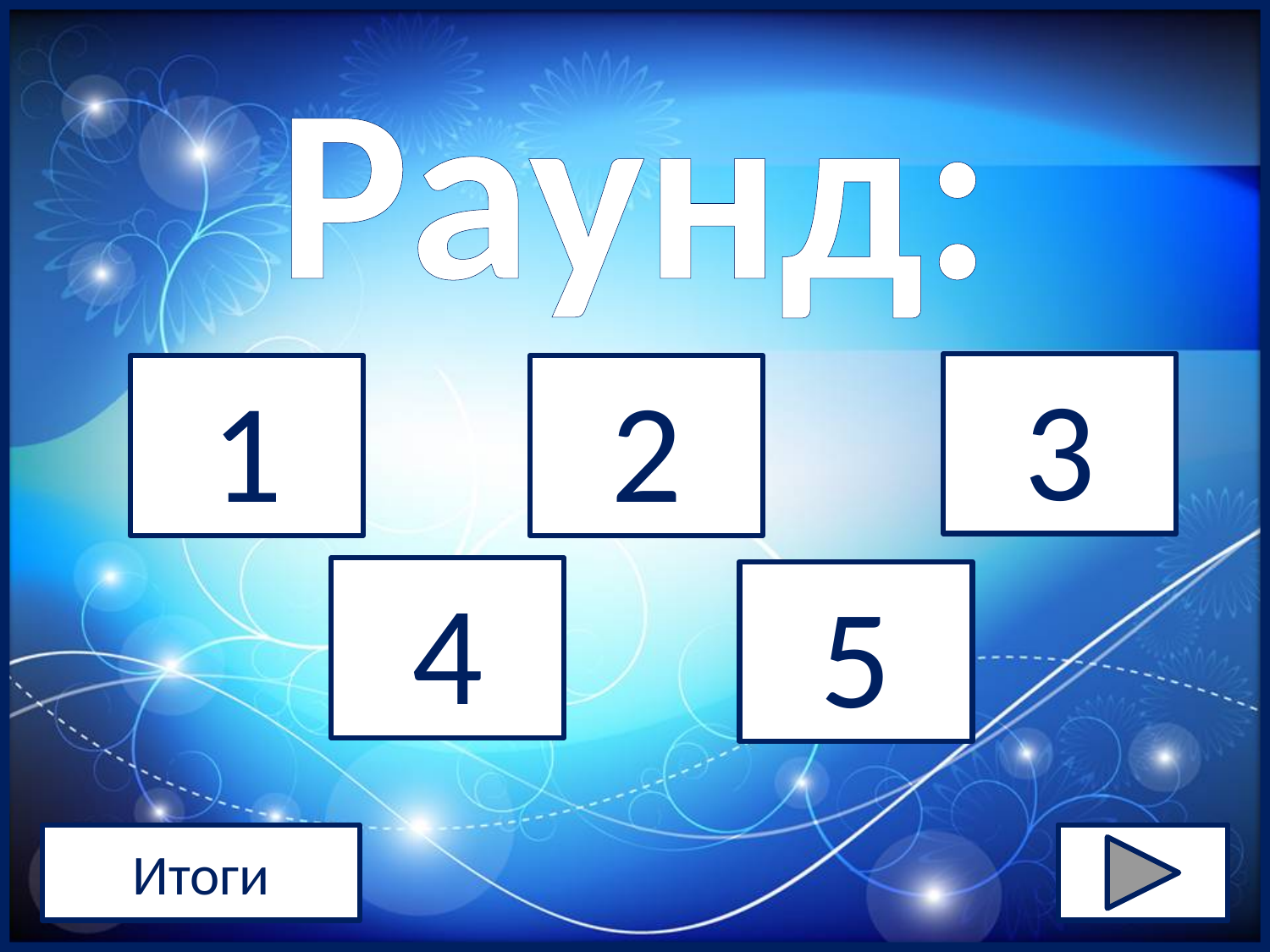

Раунд:
3
1
2
4
5
Итоги